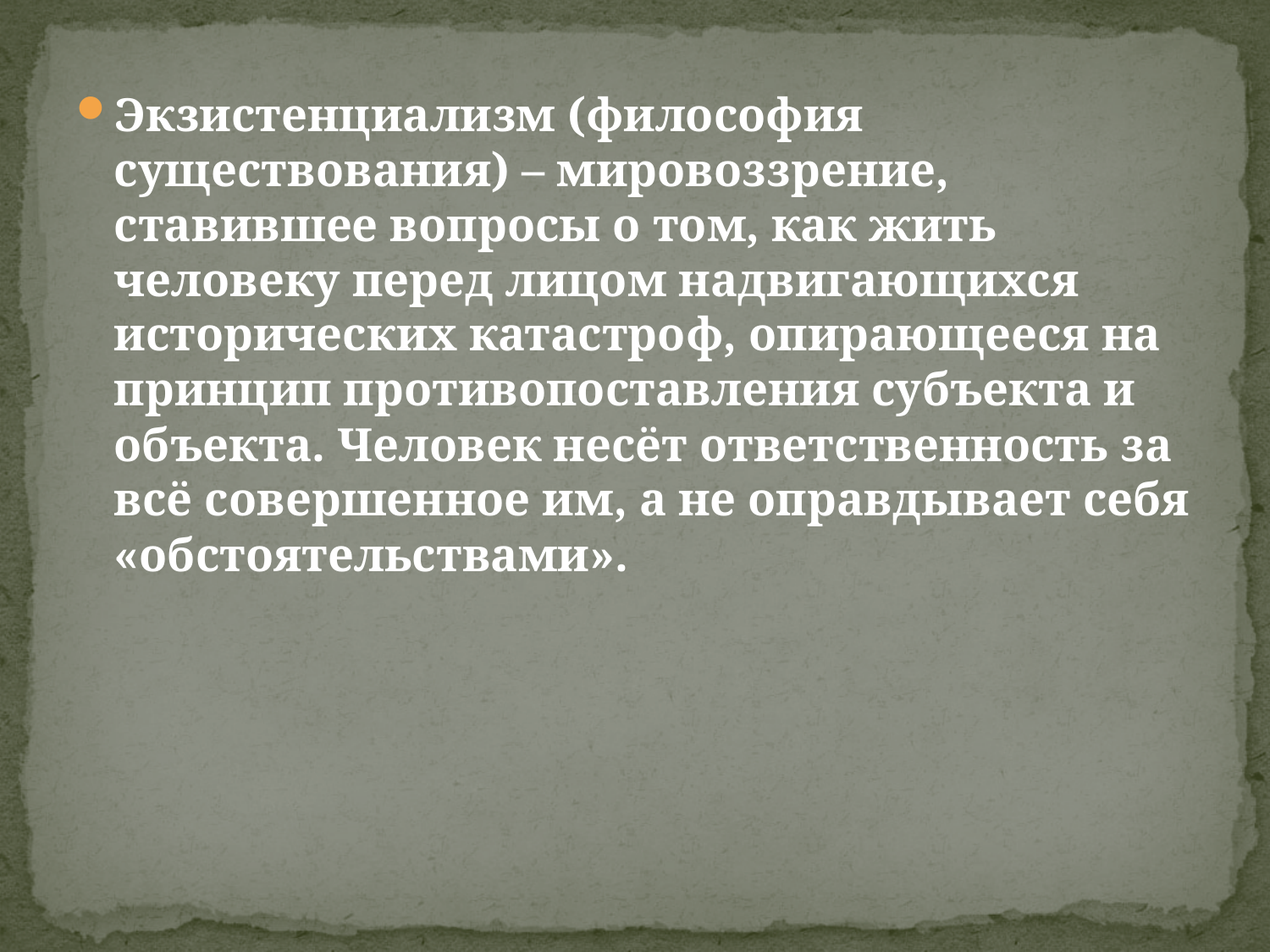

Экзистенциализм (философия существования) – мировоззрение, ставившее вопросы о том, как жить человеку перед лицом надвигающихся исторических катастроф, опирающееся на принцип противопоставления субъекта и объекта. Человек несёт ответственность за всё совершенное им, а не оправдывает себя «обстоятельствами».